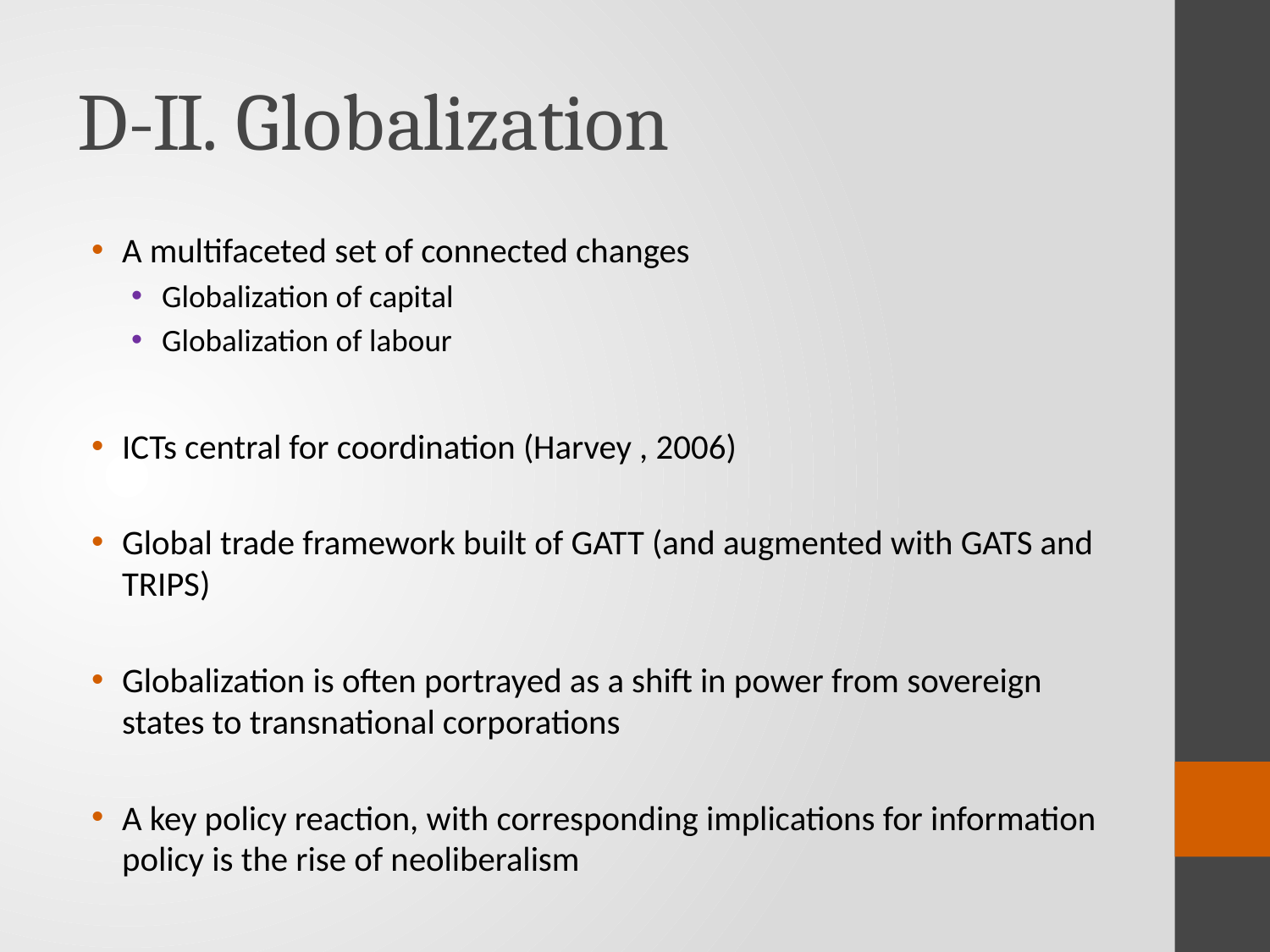

# D-II. Globalization
A multifaceted set of connected changes
Globalization of capital
Globalization of labour

ICTs central for coordination (Harvey , 2006)

Global trade framework built of GATT (and augmented with GATS and TRIPS)

Globalization is often portrayed as a shift in power from sovereign states to transnational corporations

A key policy reaction, with corresponding implications for information policy is the rise of neoliberalism